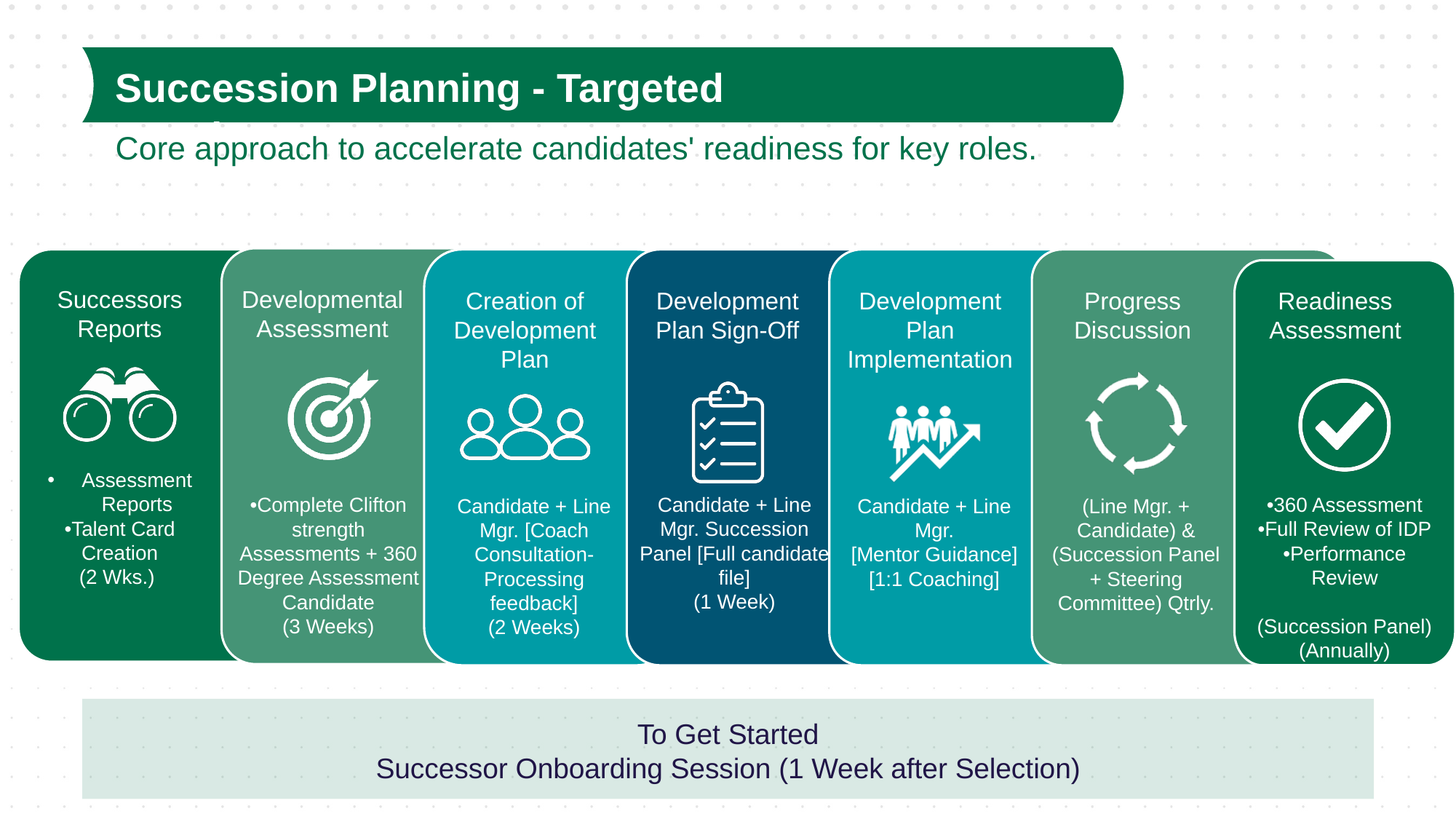

Succession Planning - Targeted Development
Core approach to accelerate candidates' readiness for key roles.

Successors Reports
Developmental Assessment
Creation of Development Plan
Development Plan Sign-Off
Development Plan Implementation
Progress Discussion
Readiness Assessment

Assessment Reports
•Talent Card Creation
(2 Wks.)
Candidate + Line Mgr. Succession Panel [Full candidate file]
(1 Week)
•360 Assessment
•Full Review of IDP
•Performance Review

(Succession Panel)
(Annually)

•Complete Clifton strength Assessments + 360 Degree Assessment
Candidate
(3 Weeks)
Candidate + Line Mgr.
[Mentor Guidance]
[1:1 Coaching]
(Line Mgr. + Candidate) & (Succession Panel + Steering Committee) Qtrly.
Candidate + Line Mgr. [Coach Consultation- Processing feedback]
(2 Weeks)

To Get Started
Successor Onboarding Session (1 Week after Selection)